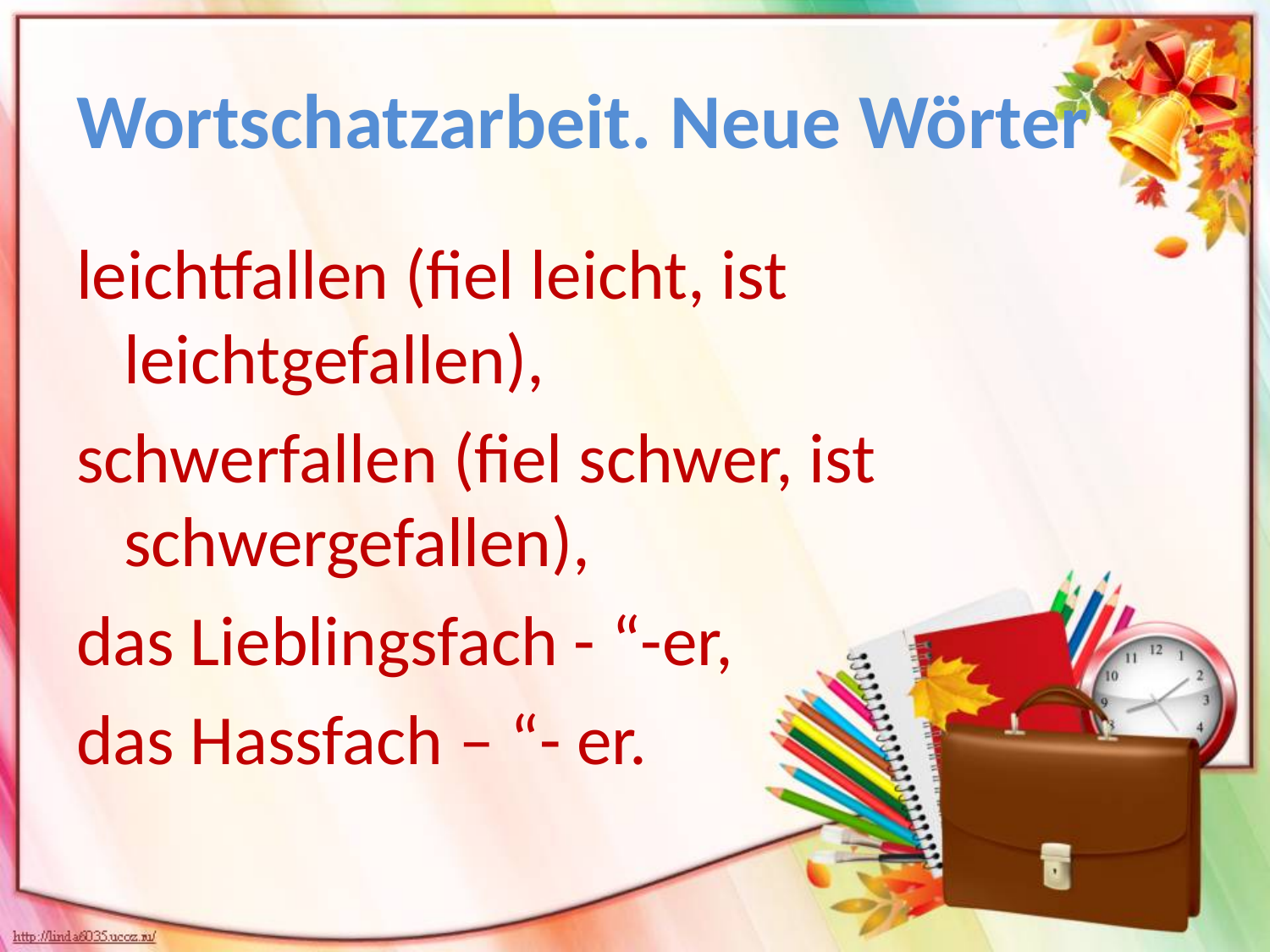

# Wortschatzarbeit. Neue Wörter
leichtfallen (fiel leicht, ist leichtgefallen),
schwerfallen (fiel schwer, ist schwergefallen),
das Lieblingsfach - “-er,
das Hassfach – “- er.